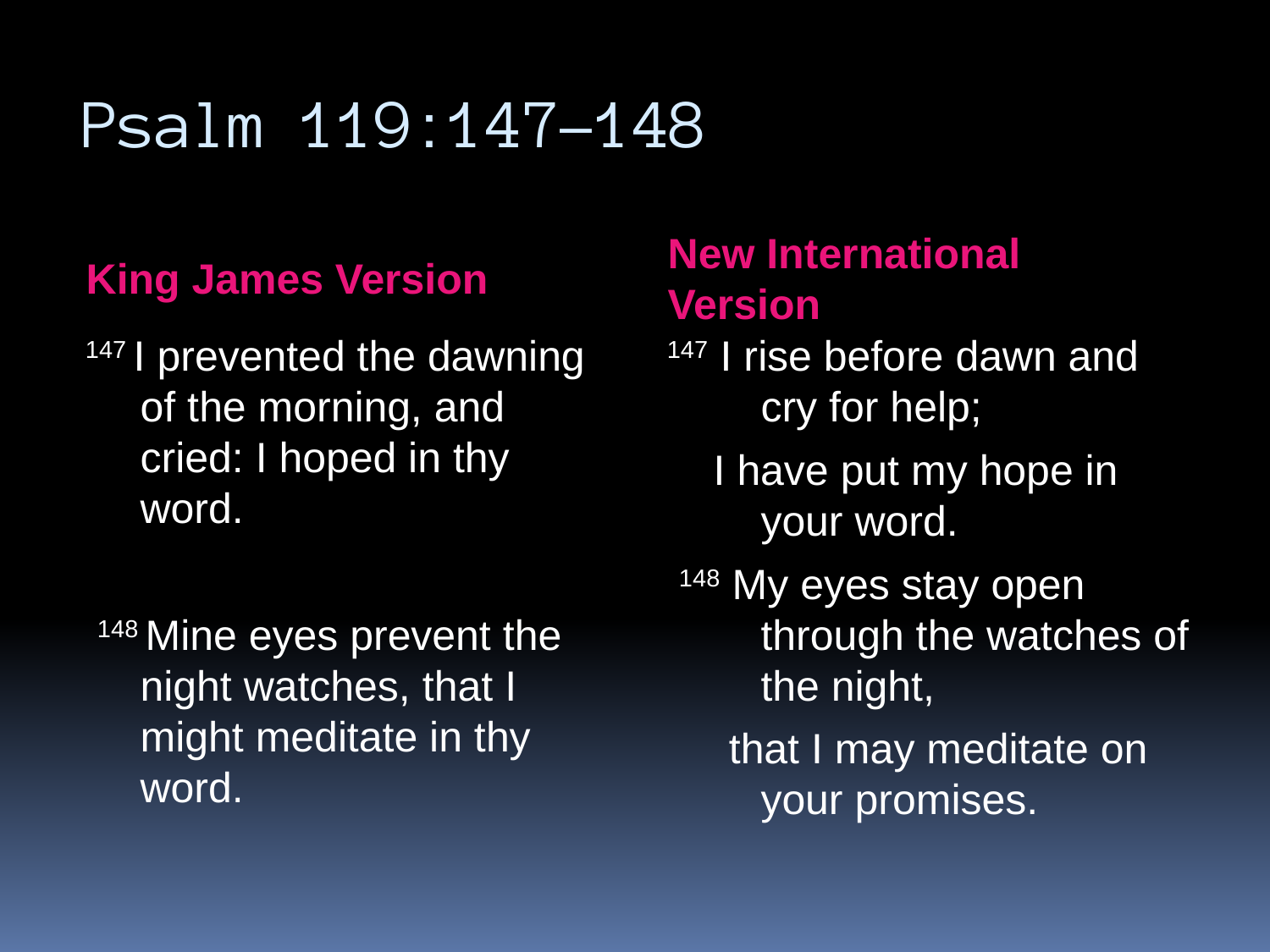

# Psalm 119:147-148
King James Version
New International  Version
147 I prevented the dawning of the morning, and cried: I hoped in thy word.

 148 Mine eyes prevent the night watches, that I might meditate in thy word.
147 I rise before dawn and cry for help;
I have put my hope in your word.
 148 My eyes stay open through the watches of the night,
that I may meditate on your promises.